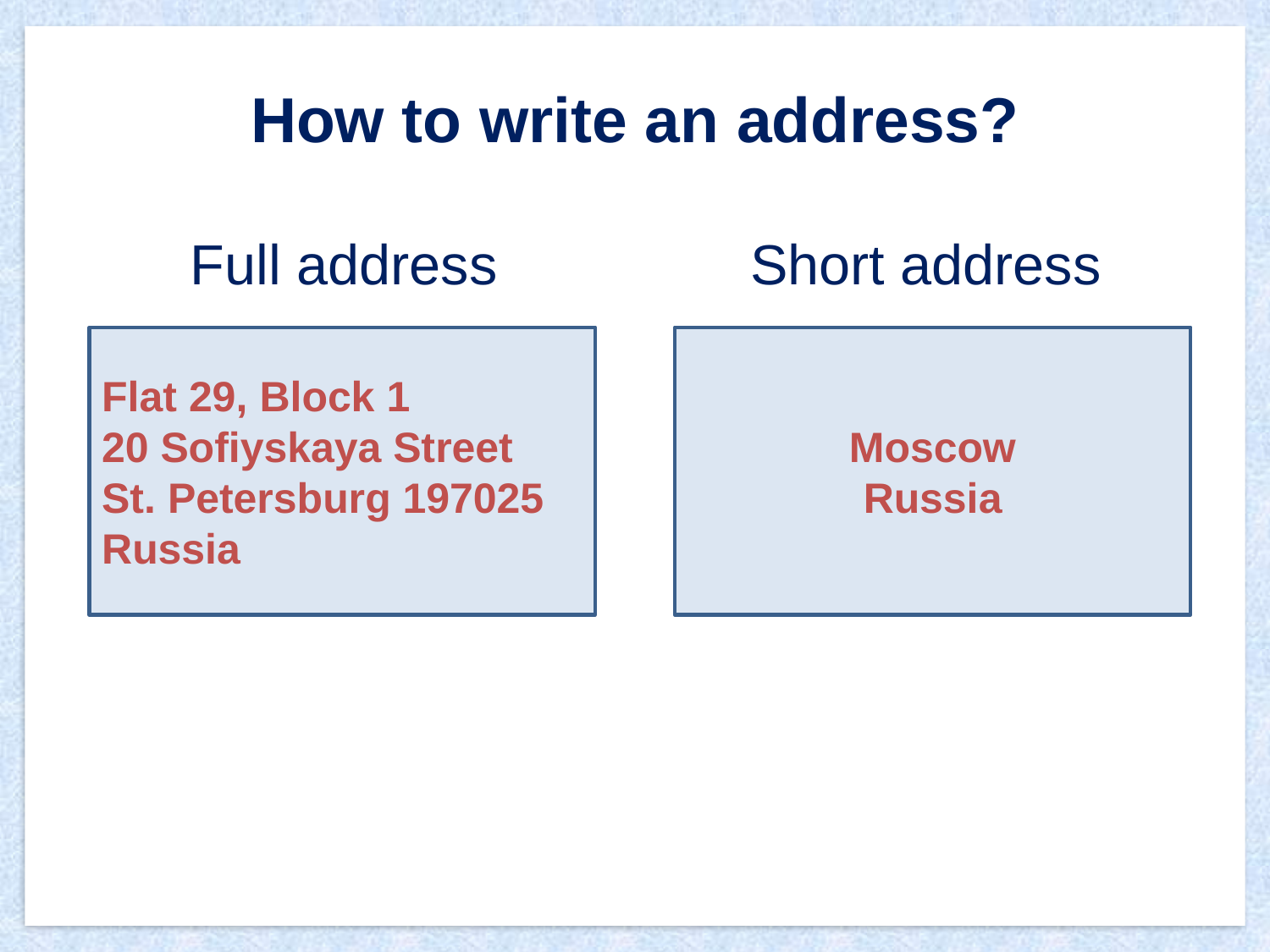

# How to write an address?
Full address

Short address

Flat 29, Block 1
20 Sofiyskaya Street
St. Petersburg 197025
Russia
Moscow
Russia